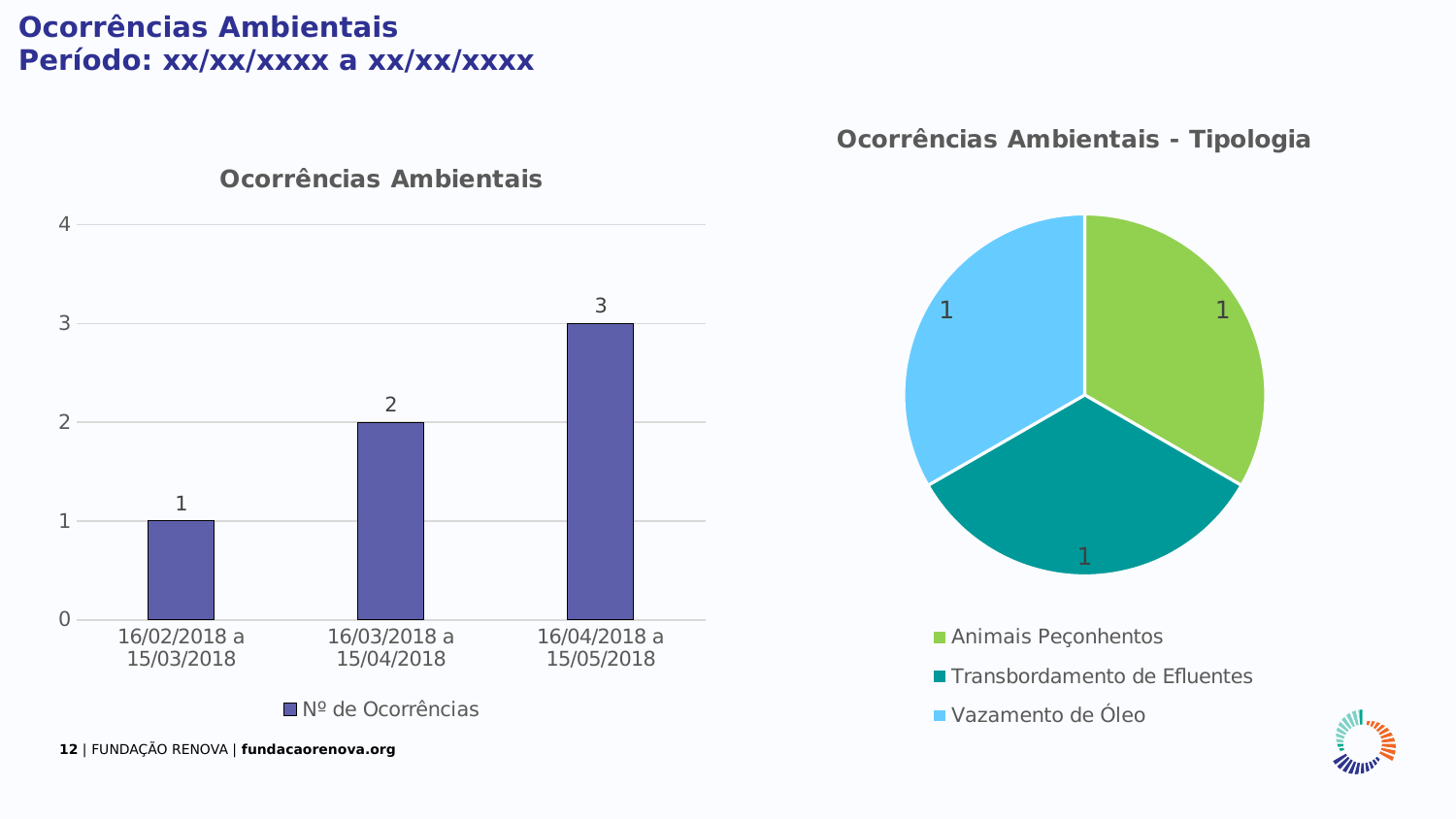

Ocorrências Ambientais
Período: xx/xx/xxxx a xx/xx/xxxx

### Chart: Ocorrências Ambientais - Tipologia

| Category | Tipologia |
|---|---|
| Animais Peçonhentos | 1.0 |
| Transbordamento de Efluentes | 1.0 |
| Vazamento de Óleo | 1.0 |

### Chart: Ocorrências Ambientais

| Category | Nº de Ocorrências |
|---|---|
| 16/02/2018 a 15/03/2018 | 1.0 |
| 16/03/2018 a 15/04/2018 | 2.0 |
| 16/04/2018 a 15/05/2018 | 3.0 |